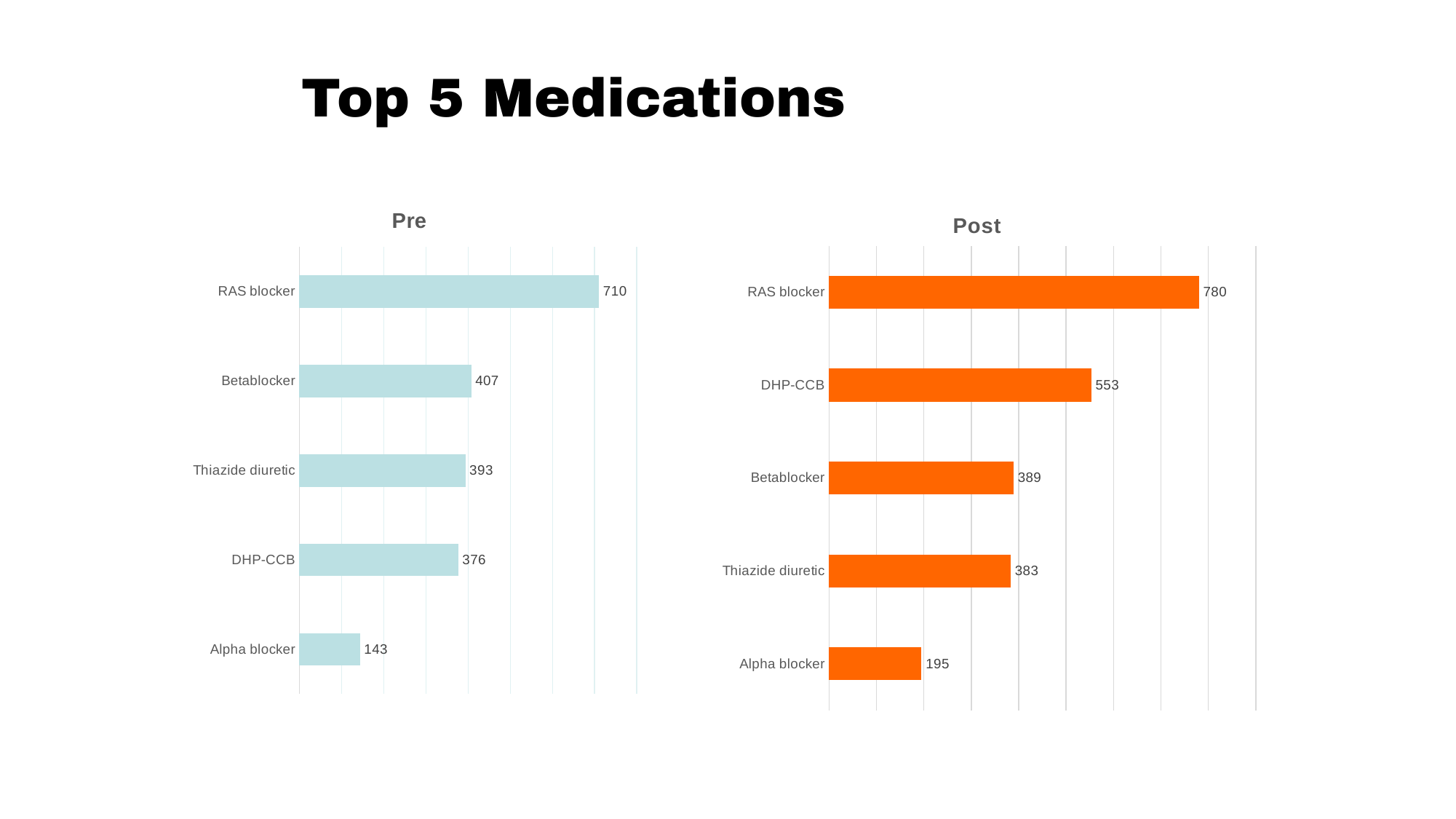

Top 5 Medications

### Chart: Pre

| Category |  |
|---|---|
| RAS blocker | 710.0 |
| Betablocker | 407.0 |
| Thiazide diuretic | 393.0 |
| DHP-CCB | 376.0 |
| Alpha blocker | 143.0 |

### Chart: Post

| Category |  |
|---|---|
| RAS blocker | 780.0 |
| DHP-CCB | 553.0 |
| Betablocker | 389.0 |
| Thiazide diuretic | 383.0 |
| Alpha blocker | 195.0 |